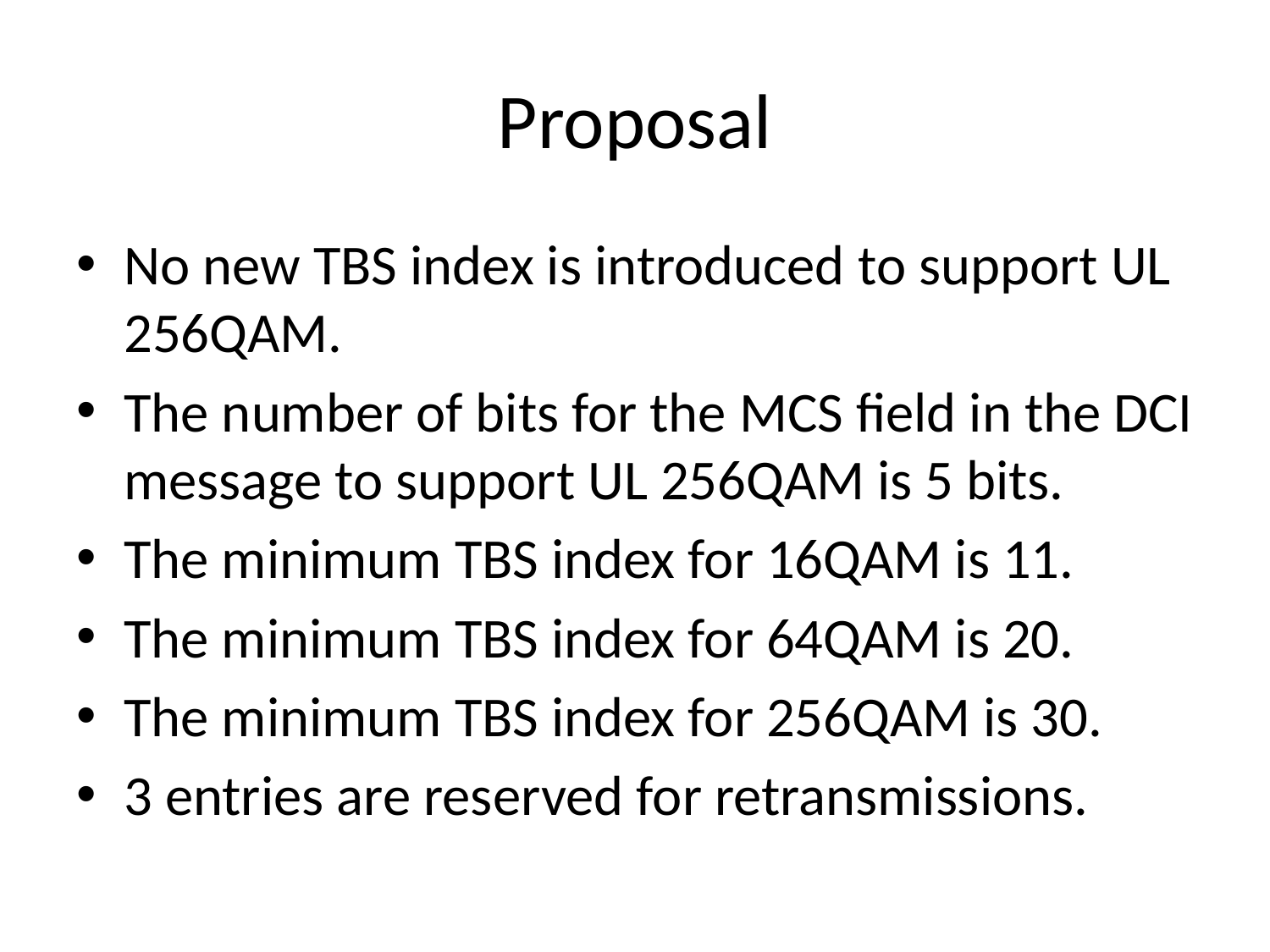

# Proposal
No new TBS index is introduced to support UL 256QAM.
The number of bits for the MCS field in the DCI message to support UL 256QAM is 5 bits.
The minimum TBS index for 16QAM is 11.
The minimum TBS index for 64QAM is 20.
The minimum TBS index for 256QAM is 30.
3 entries are reserved for retransmissions.